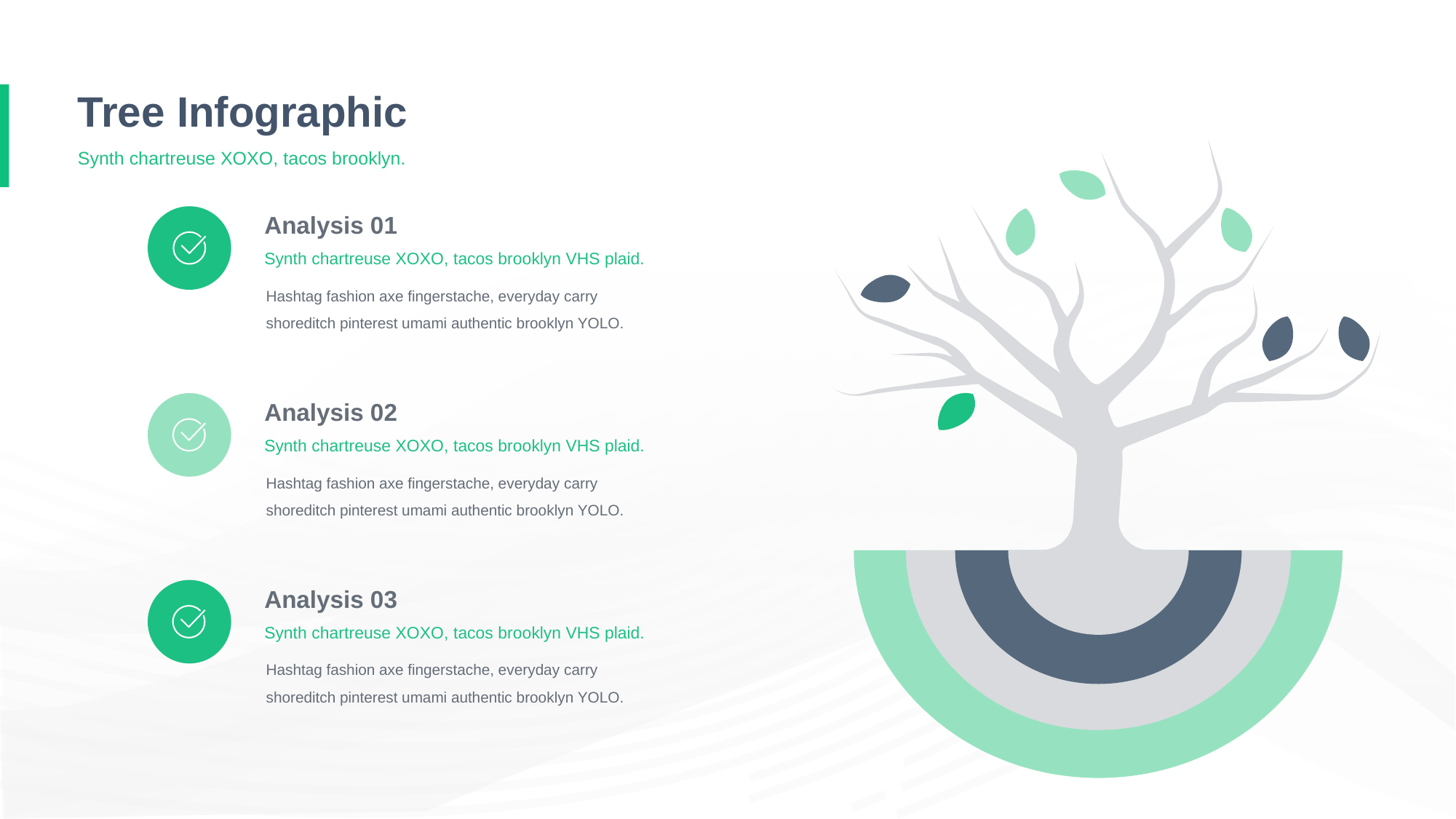

Tree Infographic

Synth chartreuse XOXO, tacos brooklyn.
Analysis 01

Synth chartreuse XOXO, tacos brooklyn VHS plaid.
Hashtag fashion axe fingerstache, everyday carry shoreditch pinterest umami authentic brooklyn YOLO.
Analysis 02

Synth chartreuse XOXO, tacos brooklyn VHS plaid.
Hashtag fashion axe fingerstache, everyday carry shoreditch pinterest umami authentic brooklyn YOLO.
Analysis 03

Synth chartreuse XOXO, tacos brooklyn VHS plaid.
Hashtag fashion axe fingerstache, everyday carry shoreditch pinterest umami authentic brooklyn YOLO.